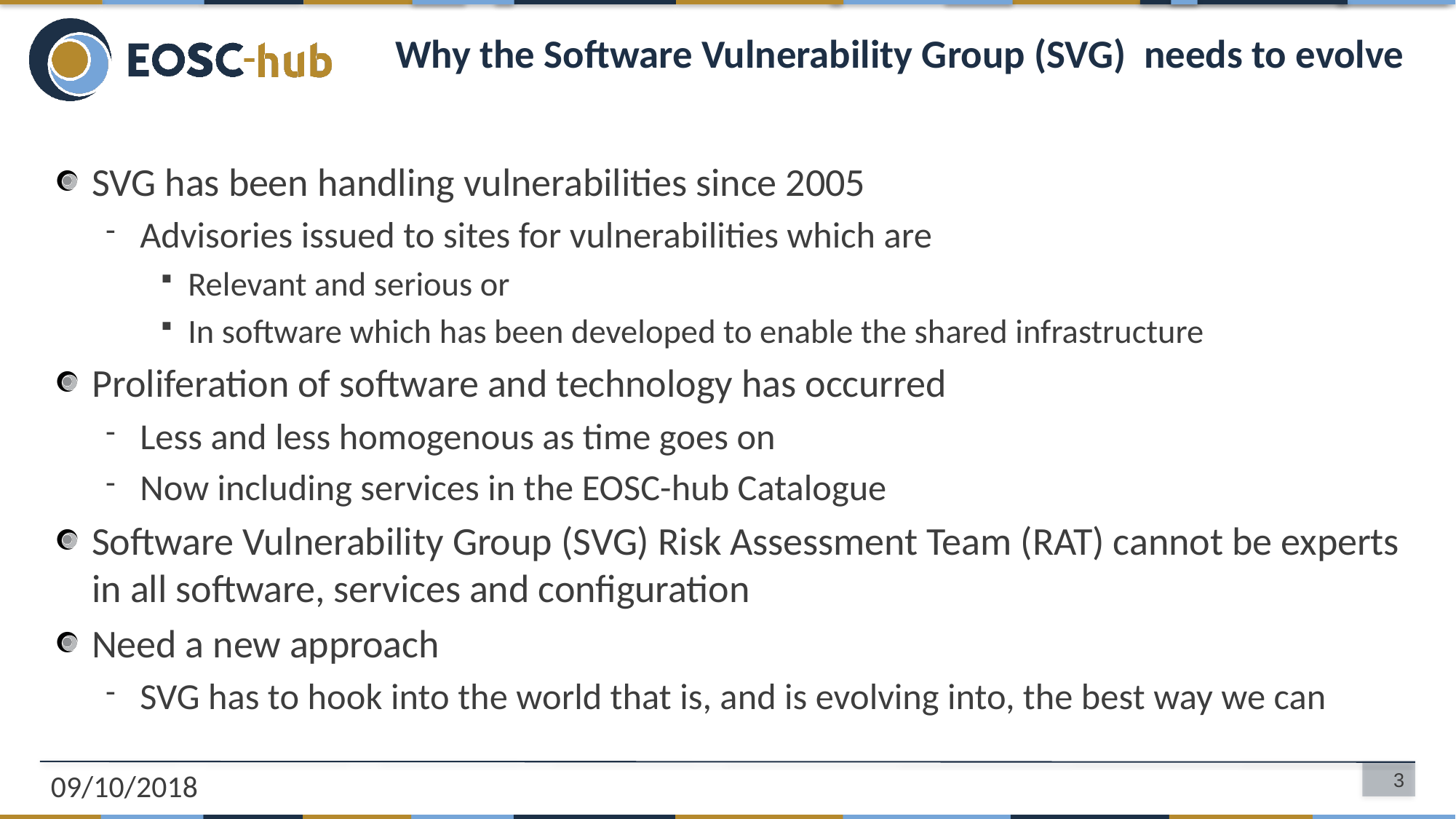

# Why the Software Vulnerability Group (SVG)  needs to evolve
SVG has been handling vulnerabilities since 2005
Advisories issued to sites for vulnerabilities which are
Relevant and serious or
In software which has been developed to enable the shared infrastructure
Proliferation of software and technology has occurred
Less and less homogenous as time goes on
Now including services in the EOSC-hub Catalogue
Software Vulnerability Group (SVG) Risk Assessment Team (RAT) cannot be experts in all software, services and configuration
Need a new approach
SVG has to hook into the world that is, and is evolving into, the best way we can
09/10/2018
3